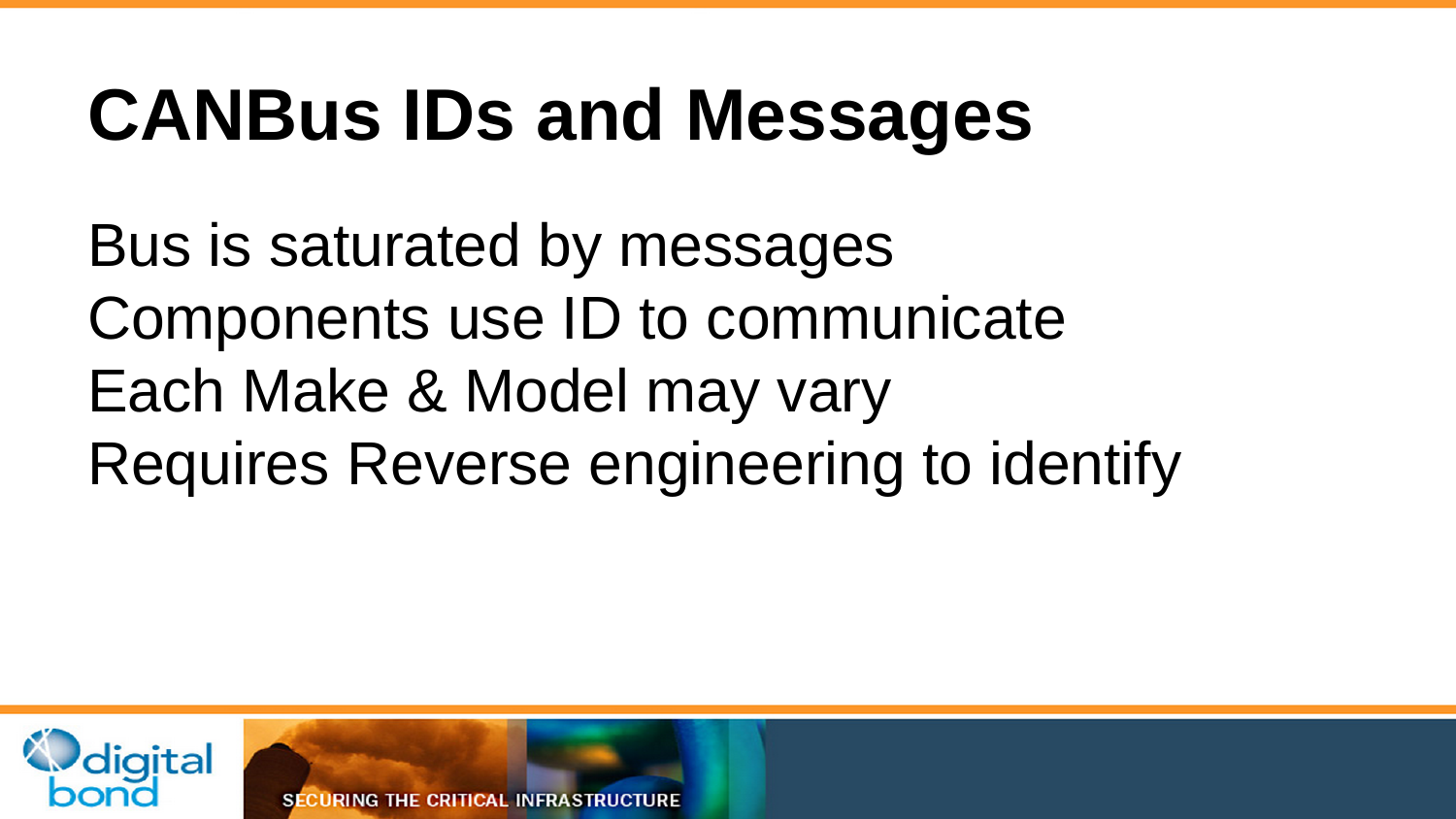

# CANBus IDs and Messages
Bus is saturated by messages
Components use ID to communicate
Each Make & Model may vary
Requires Reverse engineering to identify